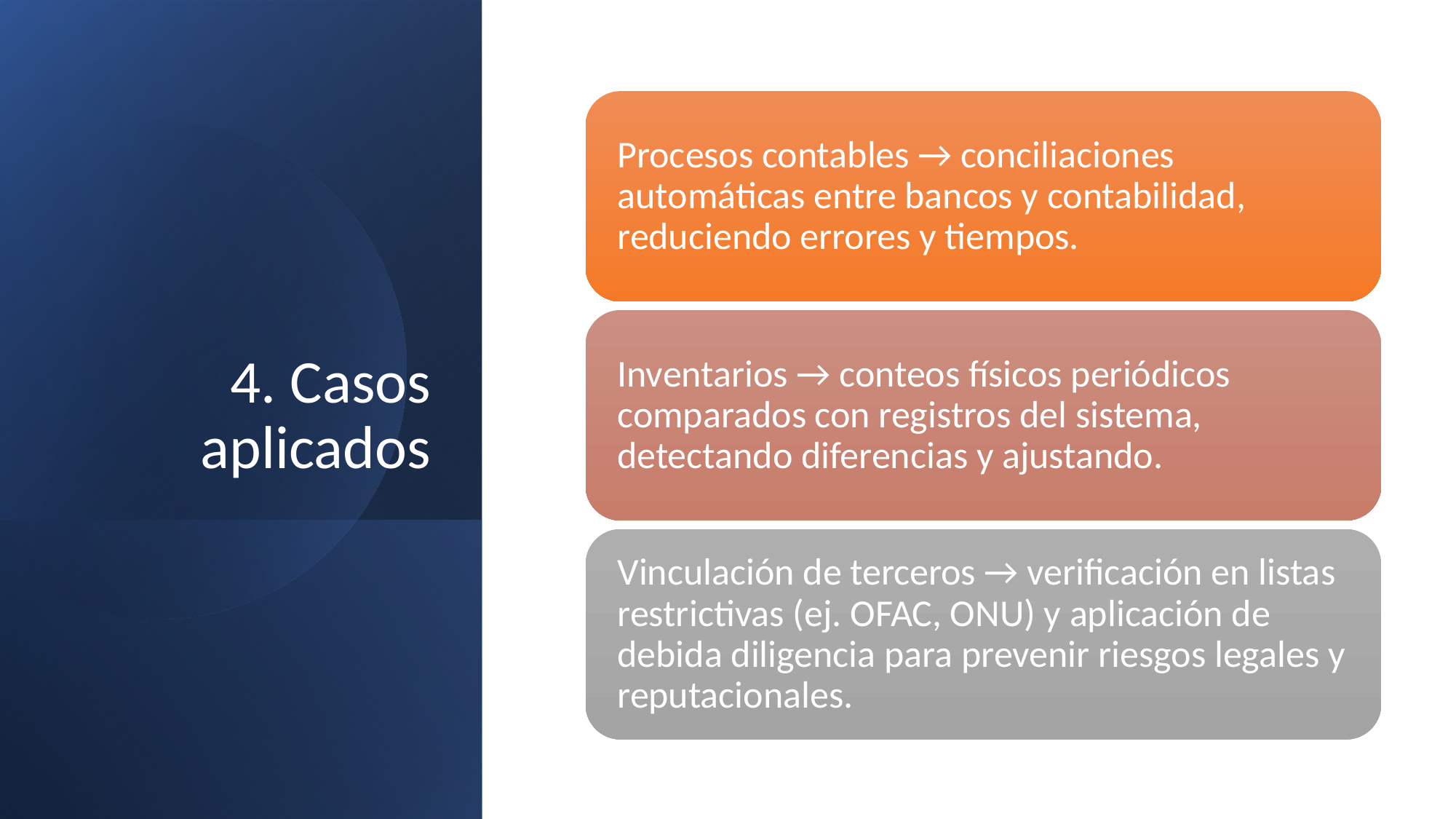

Procesos contables → conciliaciones automáticas entre bancos y contabilidad, reduciendo errores y tiempos.
Inventarios → conteos físicos periódicos comparados con registros del sistema, detectando diferencias y ajustando.
Vinculación de terceros → verificación en listas restrictivas (ej. OFAC, ONU) y aplicación de debida diligencia para prevenir riesgos legales y reputacionales.

# 4. Casos aplicados